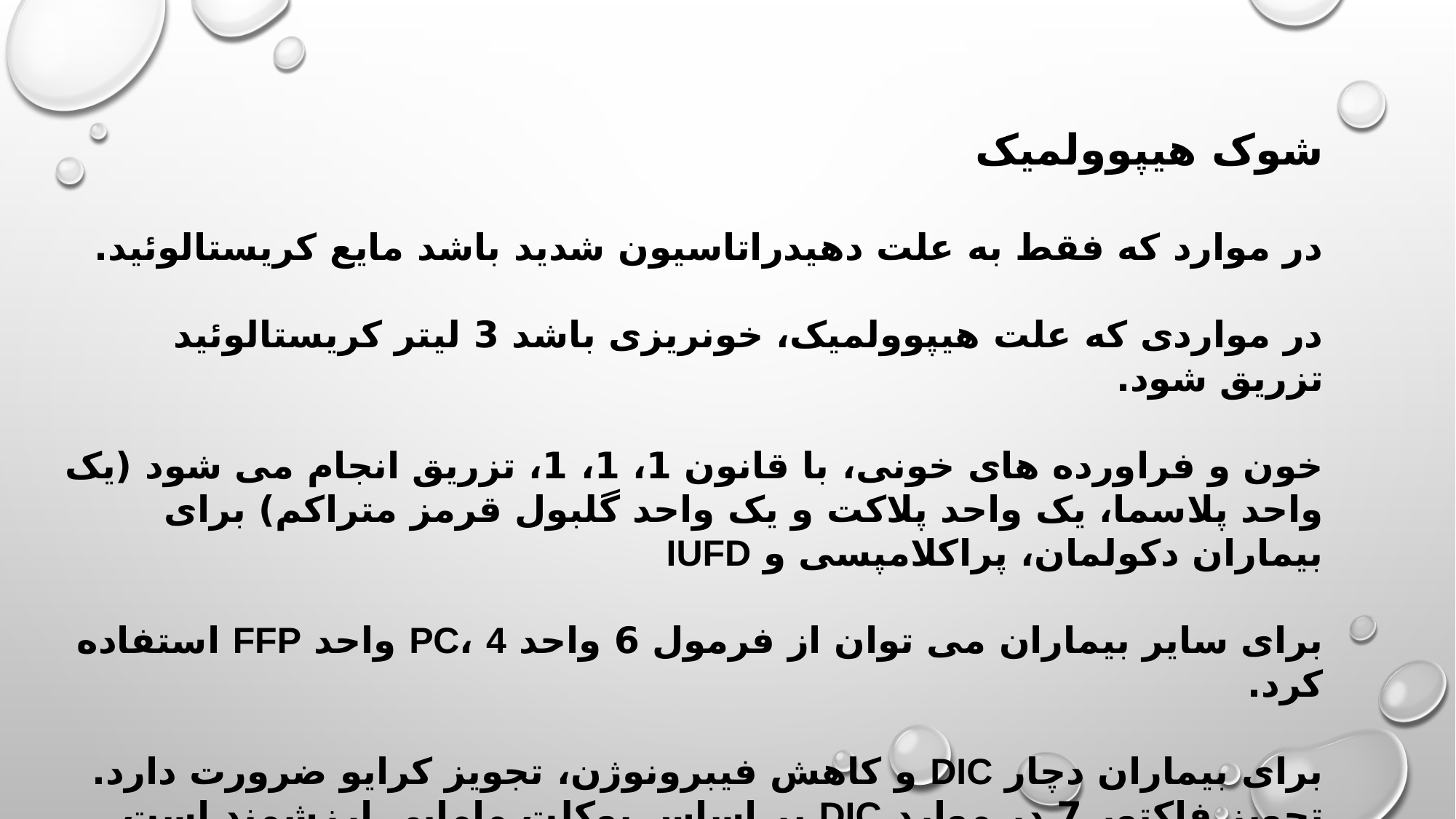

شوک هیپوولمیک

در موارد که فقط به علت دهیدراتاسیون شدید باشد مایع کریستالوئید.

در مواردی که علت هیپوولمیک، خونریزی باشد 3 لیتر کریستالوئید تزریق شود.

خون و فراورده های خونی، با قانون 1، 1، 1، تزریق انجام می شود (یک واحد پلاسما، یک واحد پلاکت و یک واحد گلبول قرمز متراکم) برای بیماران دکولمان، پراکلامپسی و IUFD

برای سایر بیماران می توان از فرمول 6 واحد PC، 4 واحد FFP استفاده کرد.

برای بیماران دچار DIC و کاهش فیبرونوژن، تجویز کرایو ضرورت دارد.
تجویز فاکتور 7 در موارد DIC بر اساس بوکلت مامایی ارزشمند است.